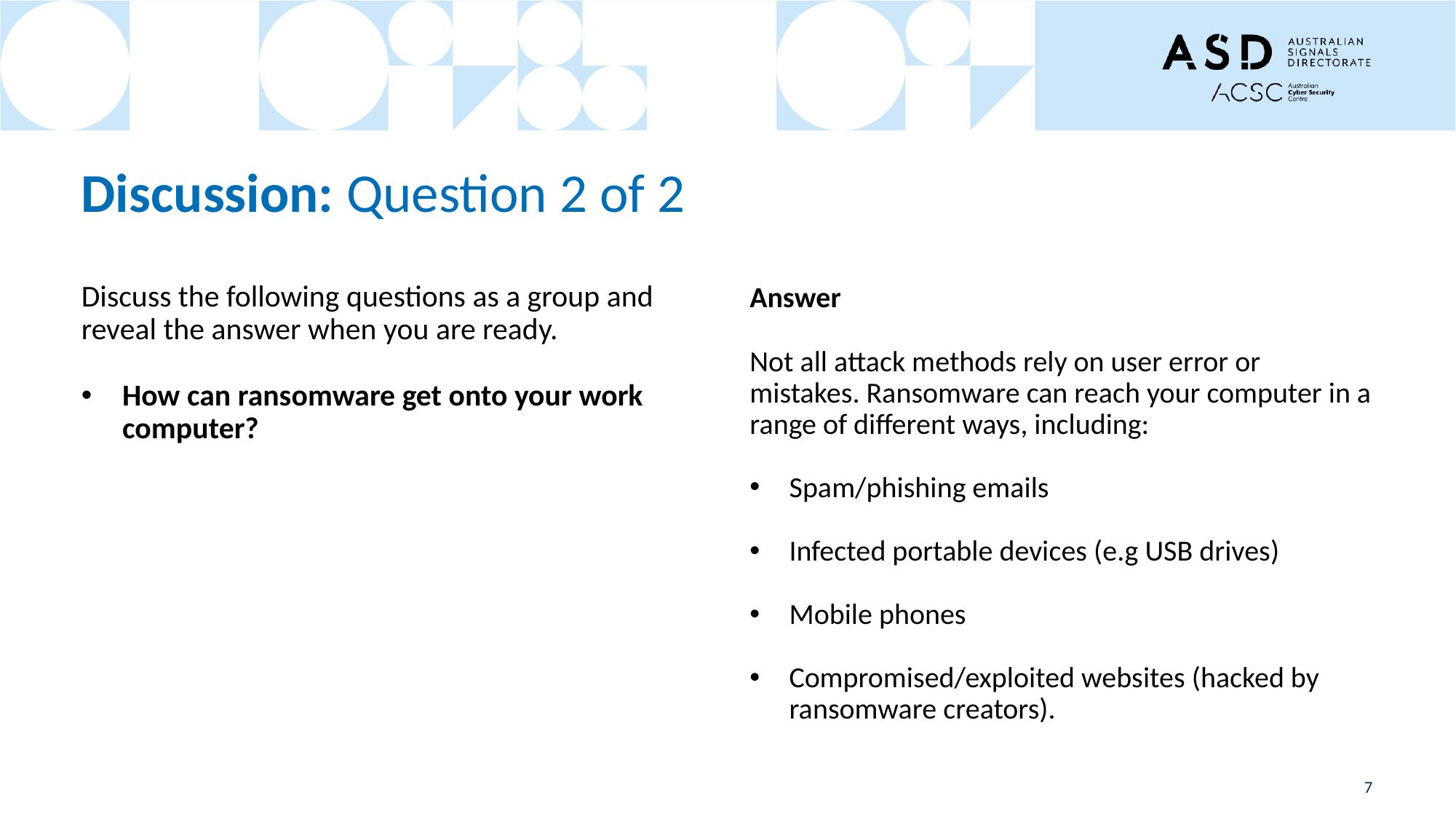

# Discussion: Question 2 of 2
Discuss the following questions as a group and reveal the answer when you are ready.
How can ransomware get onto your work computer?
Answer
Not all attack methods rely on user error or mistakes. Ransomware can reach your computer in a range of different ways, including:
Spam/phishing emails
Infected portable devices (e.g USB drives)
Mobile phones
Compromised/exploited websites (hacked by ransomware creators).
7